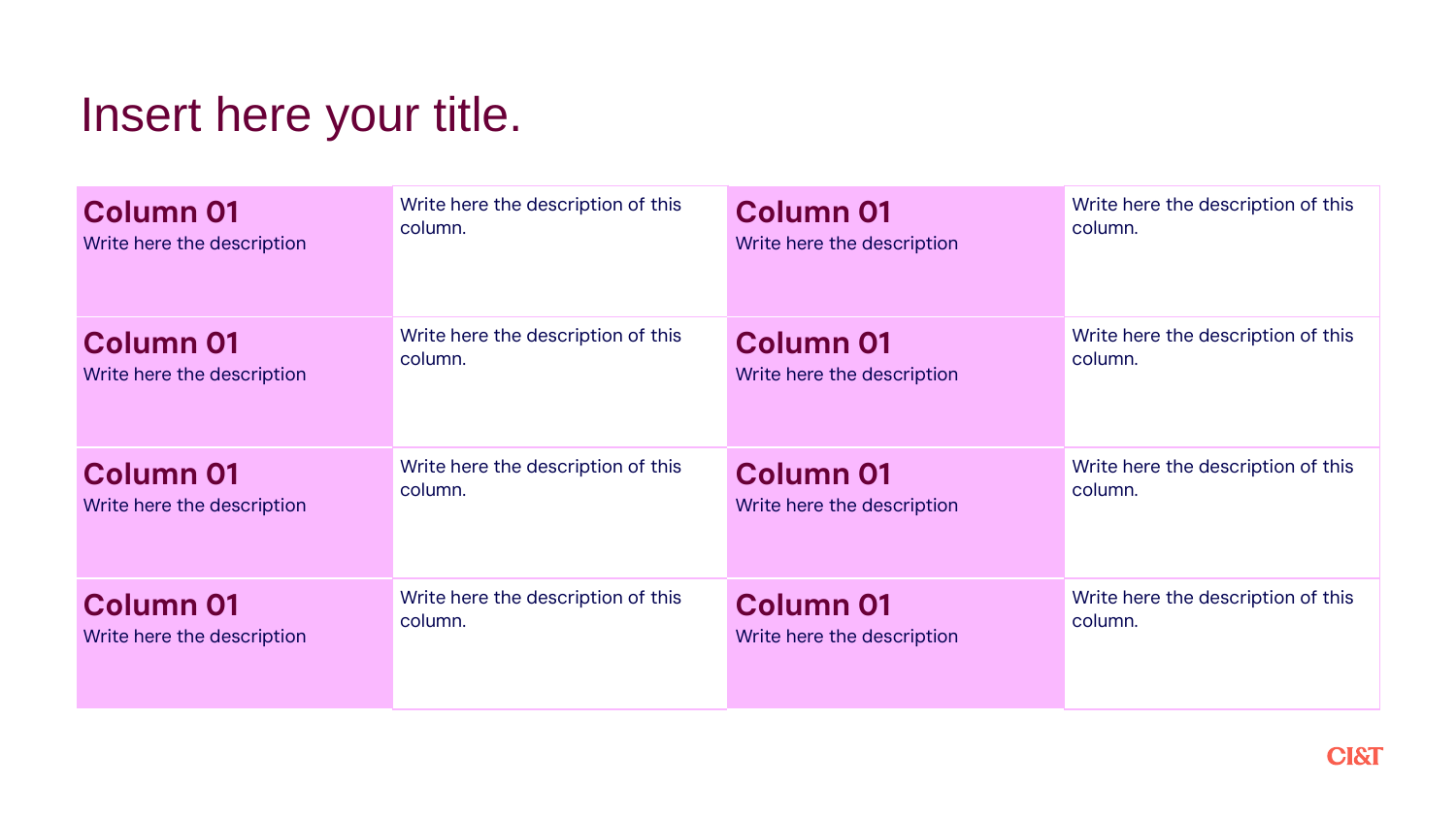

Insert here your title.
| Column 01 Write here the description | Write here the description of this column. | Column 01 Write here the description | Write here the description of this column. |
| --- | --- | --- | --- |
| Column 01 Write here the description | Write here the description of this column. | Column 01 Write here the description | Write here the description of this column. |
| Column 01 Write here the description | Write here the description of this column. | Column 01 Write here the description | Write here the description of this column. |
| Column 01 Write here the description | Write here the description of this column. | Column 01 Write here the description | Write here the description of this column. |